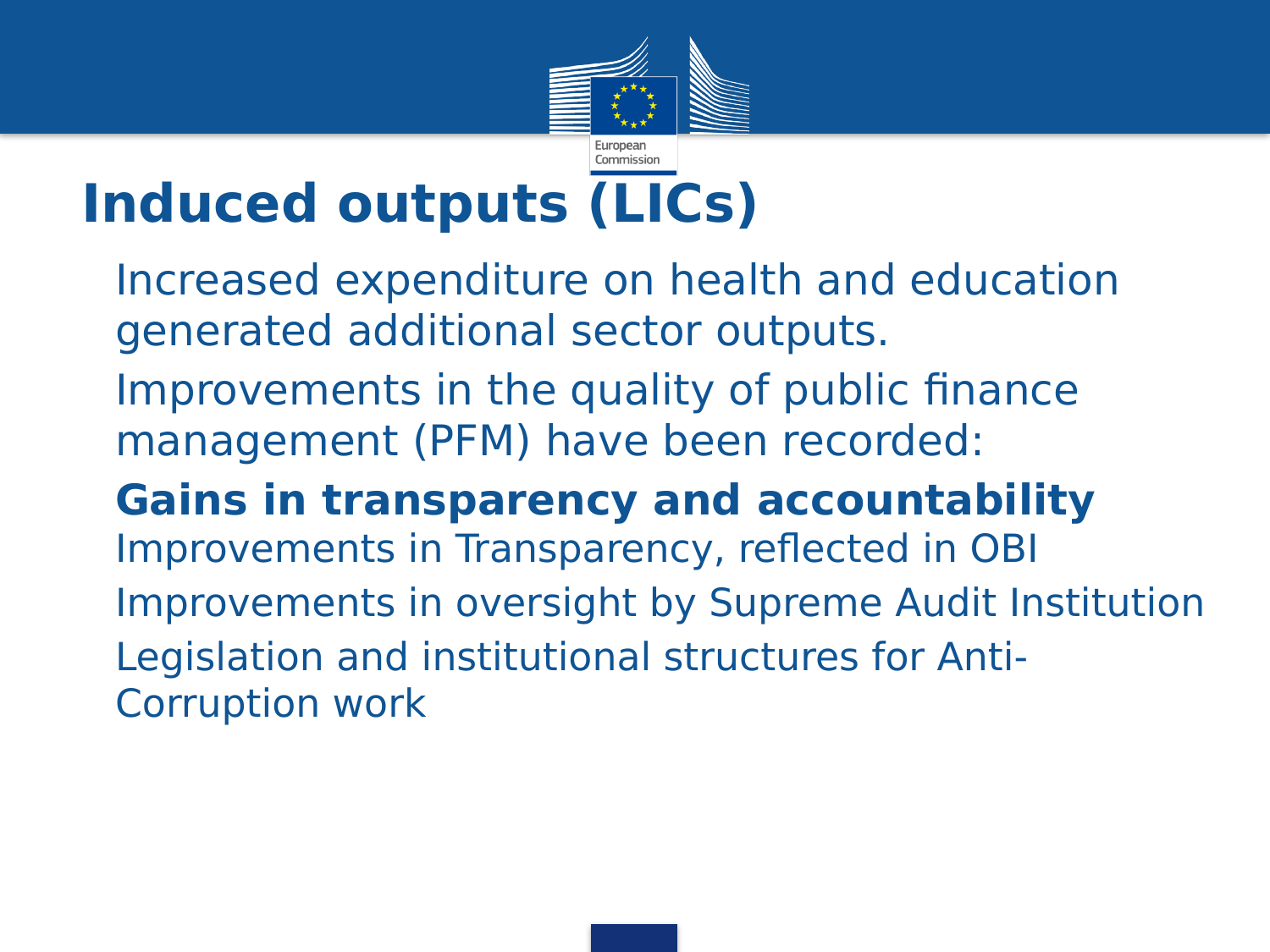

# Induced outputs (LICs)
Increased expenditure on health and education generated additional sector outputs.
Improvements in the quality of public finance management (PFM) have been recorded:
Gains in transparency and accountability Improvements in Transparency, reflected in OBI
Improvements in oversight by Supreme Audit Institution
Legislation and institutional structures for Anti-Corruption work